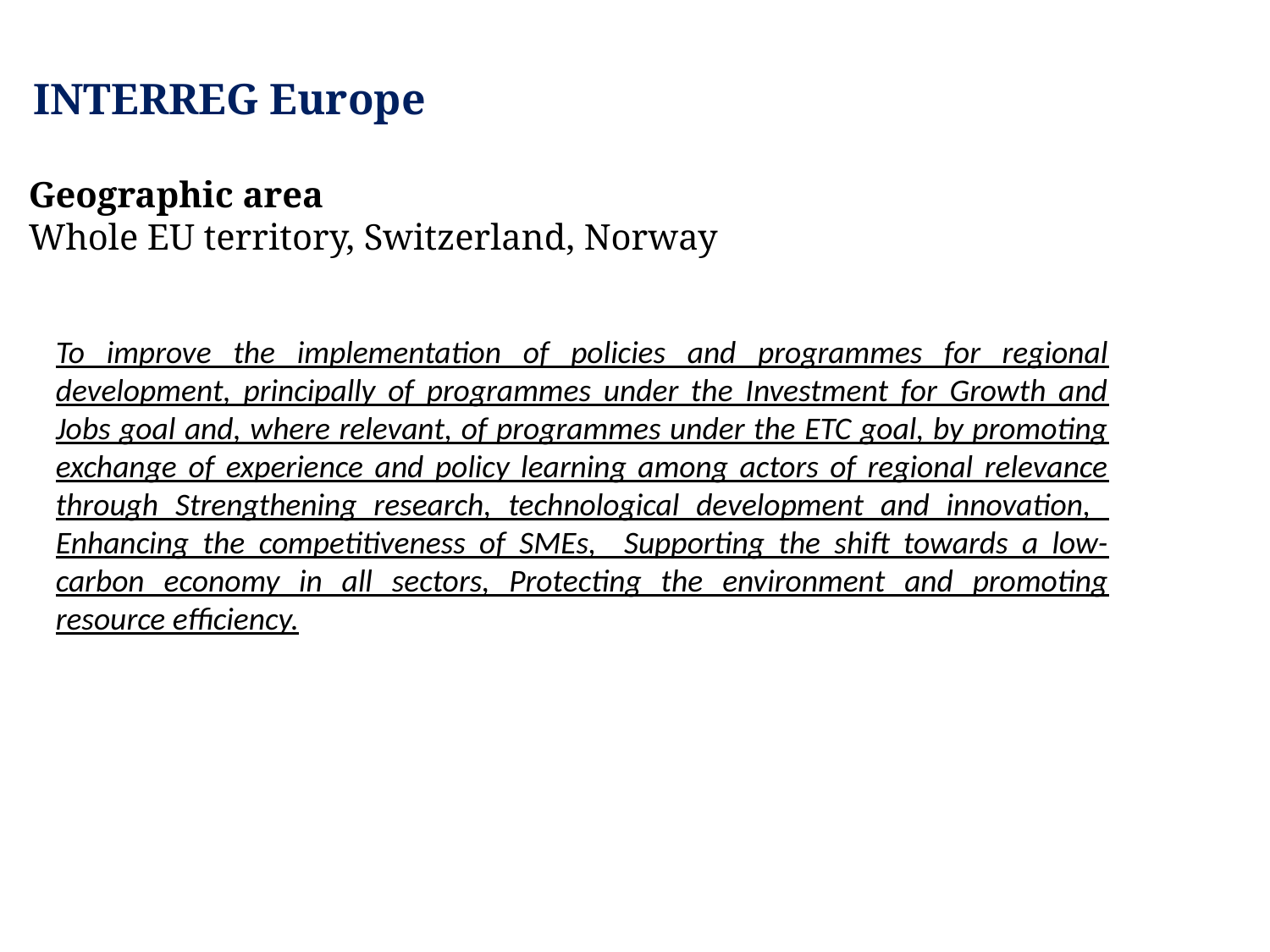

INTERREG Europe
Geographic area
Whole EU territory, Switzerland, Norway
To improve the implementation of policies and programmes for regional development, principally of programmes under the Investment for Growth and Jobs goal and, where relevant, of programmes under the ETC goal, by promoting exchange of experience and policy learning among actors of regional relevance through Strengthening research, technological development and innovation,  Enhancing the competitiveness of SMEs,  Supporting the shift towards a low-carbon economy in all sectors, Protecting the environment and promoting resource efficiency.